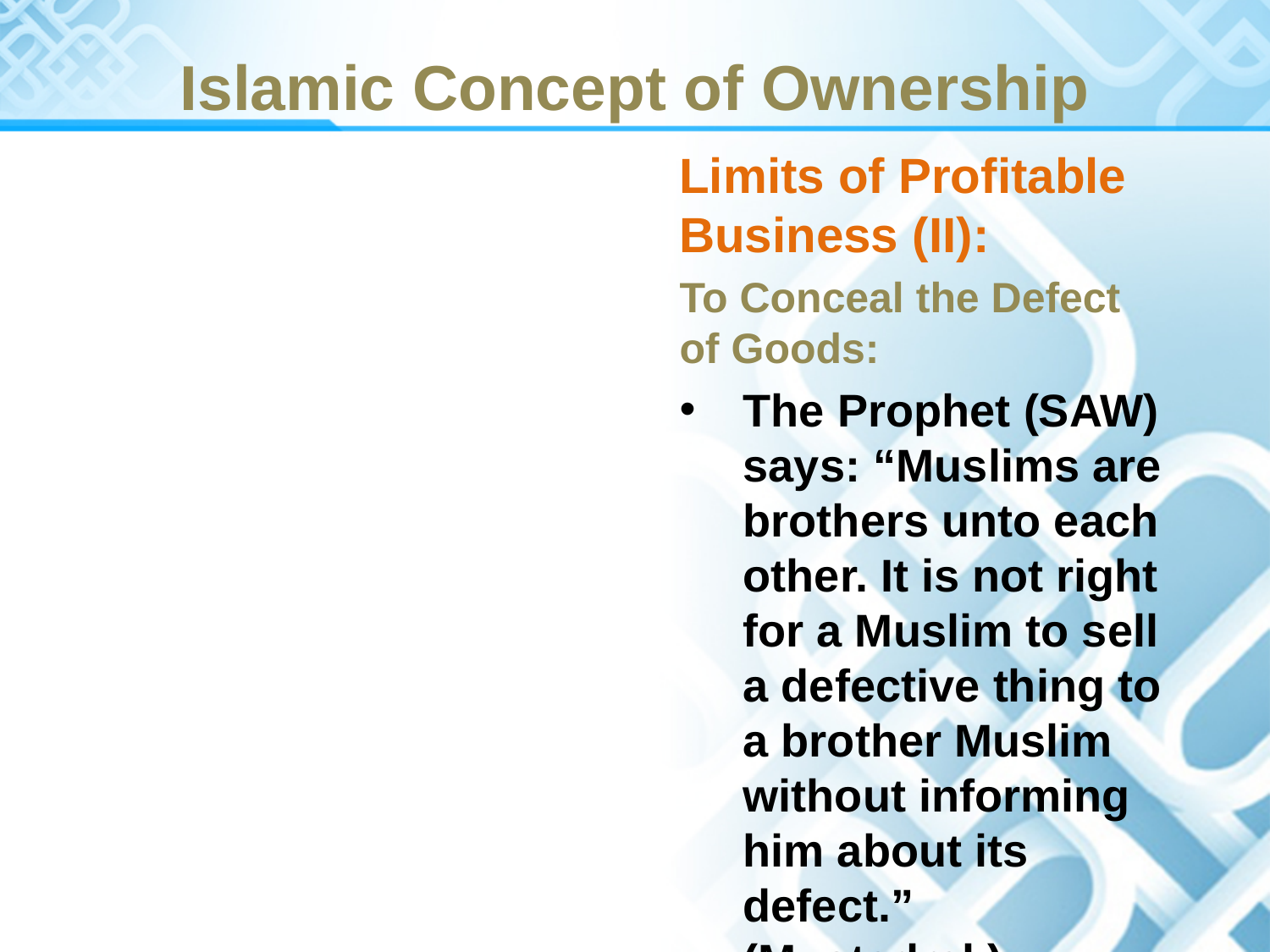

Islamic Concept of Ownership
Limits of Profitable Business (II):
To Conceal the Defect of Goods:
The Prophet (SAW) says: “Muslims are brothers unto each other. It is not right for a Muslim to sell a defective thing to a brother Muslim without informing him about its defect.” (Mustadrak)